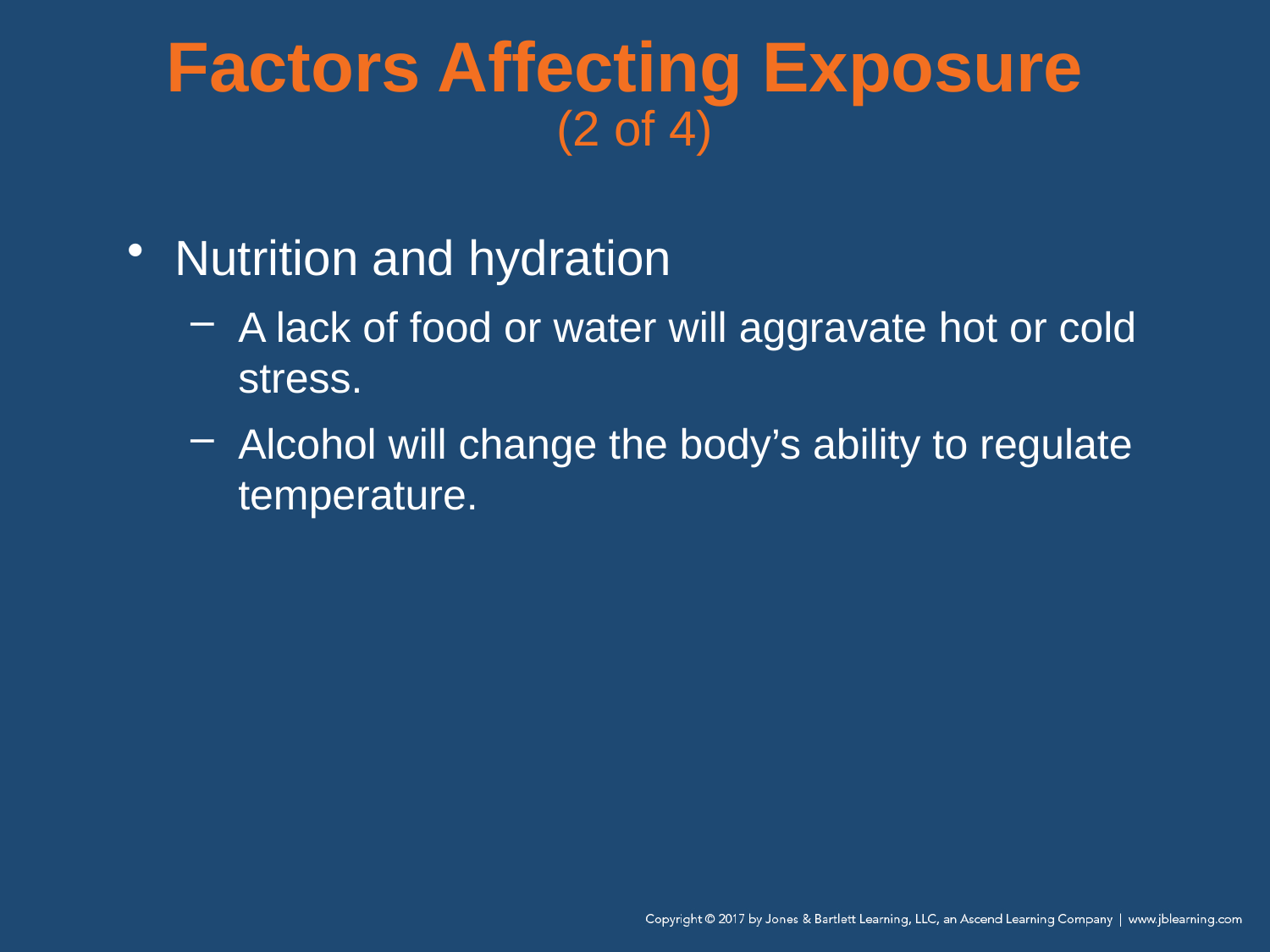

# Factors Affecting Exposure (2 of 4)
Nutrition and hydration
A lack of food or water will aggravate hot or cold stress.
Alcohol will change the body’s ability to regulate temperature.